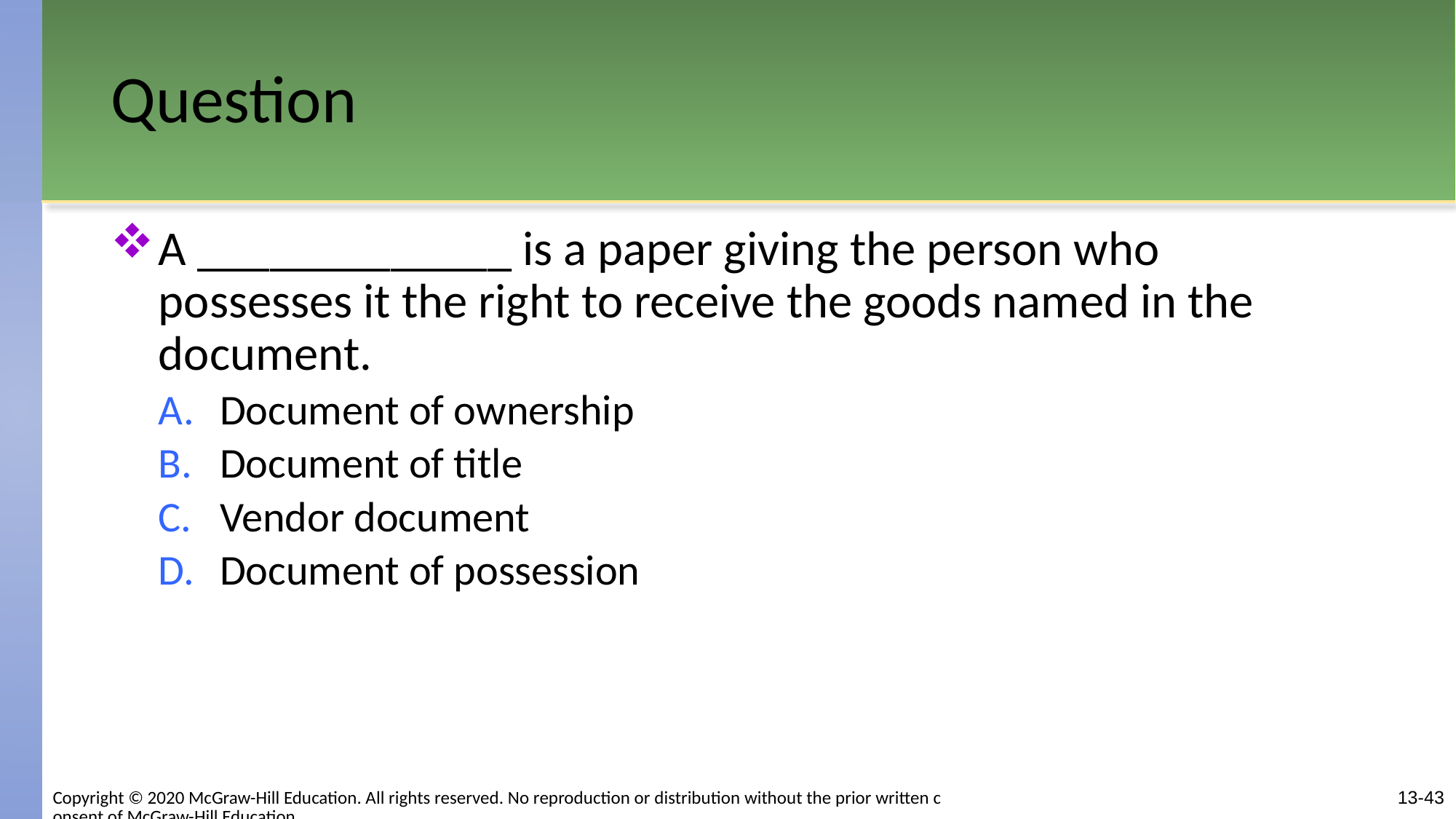

# Question
A _____________ is a paper giving the person who possesses it the right to receive the goods named in the document.
Document of ownership
Document of title
Vendor document
Document of possession

Copyright © 2020 McGraw-Hill Education. All rights reserved. No reproduction or distribution without the prior written consent of McGraw-Hill Education.
13-43